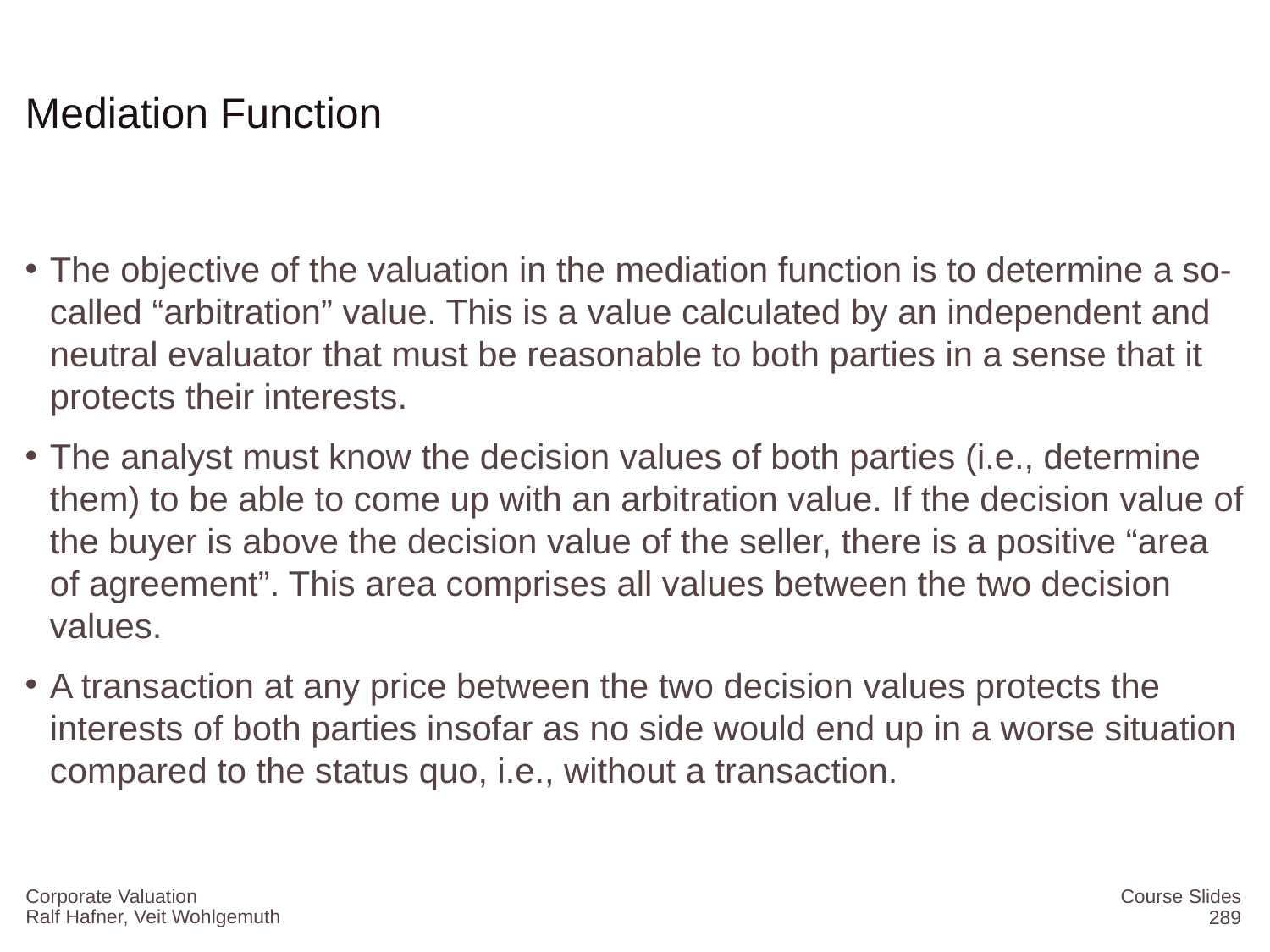

# Mediation Function
The objective of the valuation in the mediation function is to determine a so-called “arbitration” value. This is a value calculated by an independent and neutral evaluator that must be reasonable to both parties in a sense that it protects their interests.
The analyst must know the decision values of both parties (i.e., determine them) to be able to come up with an arbitration value. If the decision value of the buyer is above the decision value of the seller, there is a positive “area of agreement”. This area comprises all values between the two decision values.
A transaction at any price between the two decision values protects the interests of both parties insofar as no side would end up in a worse situation compared to the status quo, i.e., without a transaction.
Corporate Valuation
Course Slides
289